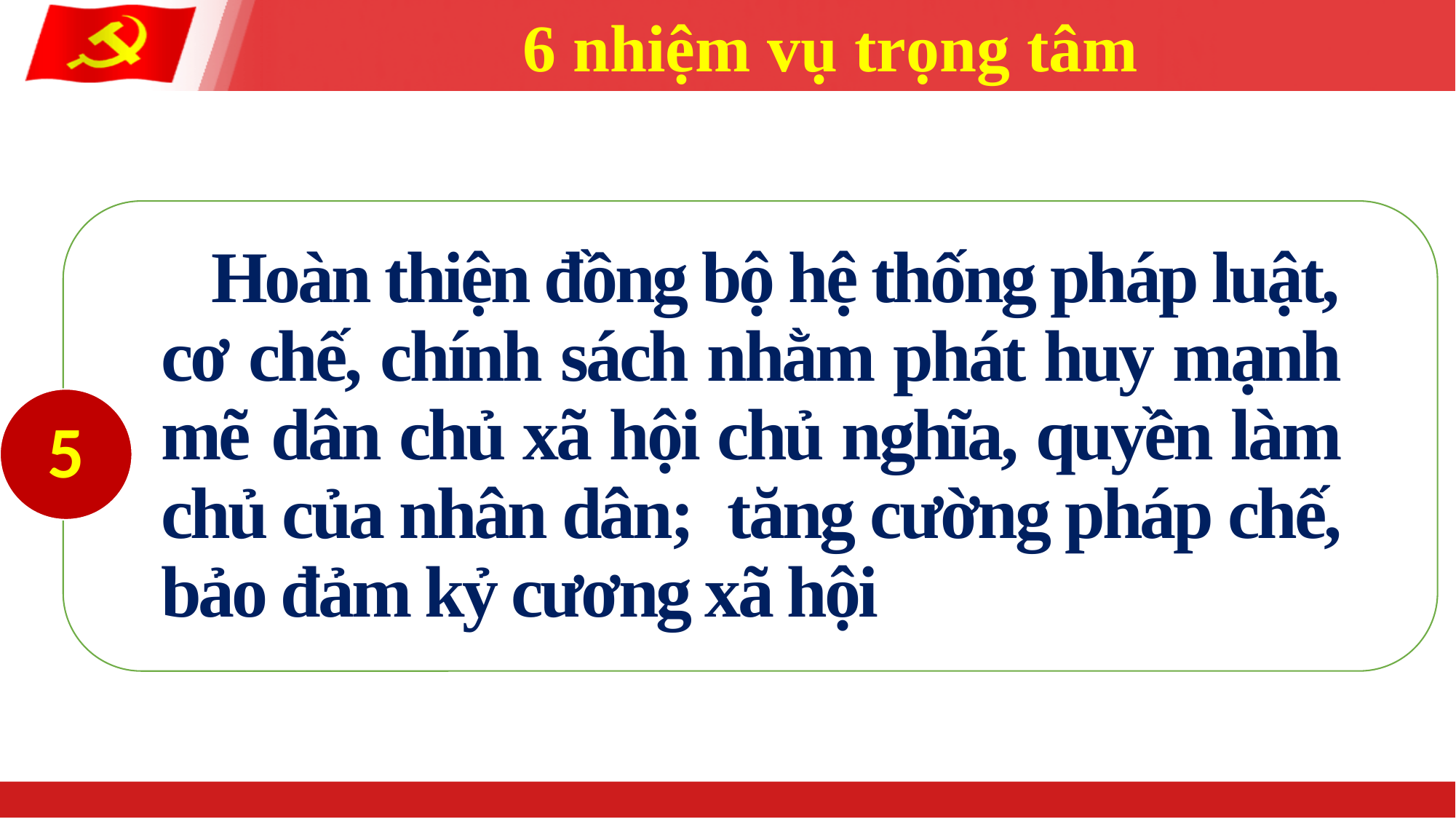

# 6 nhiệm vụ trọng tâm
   Hoàn thiện đồng bộ hệ thống pháp luật, cơ chế, chính sách nhằm phát huy mạnh mẽ dân chủ xã hội chủ nghĩa, quyền làm chủ của nhân dân;  tăng cường pháp chế, bảo đảm kỷ cương xã hội
5